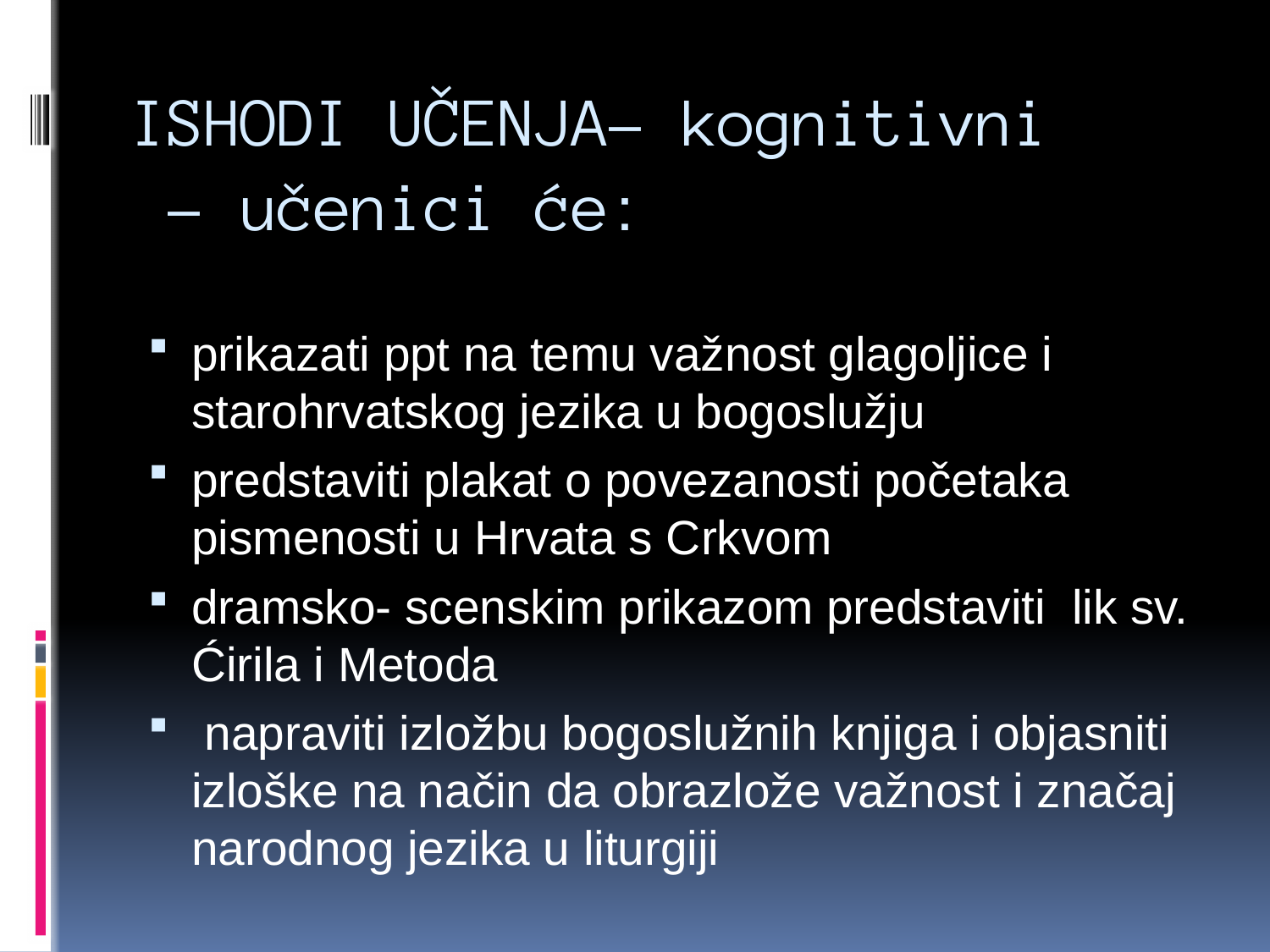

# ISHODI UČENJA- kognitivni - učenici će:

prikazati ppt na temu važnost glagoljice i starohrvatskog jezika u bogoslužju
predstaviti plakat o povezanosti početaka pismenosti u Hrvata s Crkvom
dramsko- scenskim prikazom predstaviti  lik sv. Ćirila i Metoda
 napraviti izložbu bogoslužnih knjiga i objasniti izloške na način da obrazlože važnost i značaj narodnog jezika u liturgiji